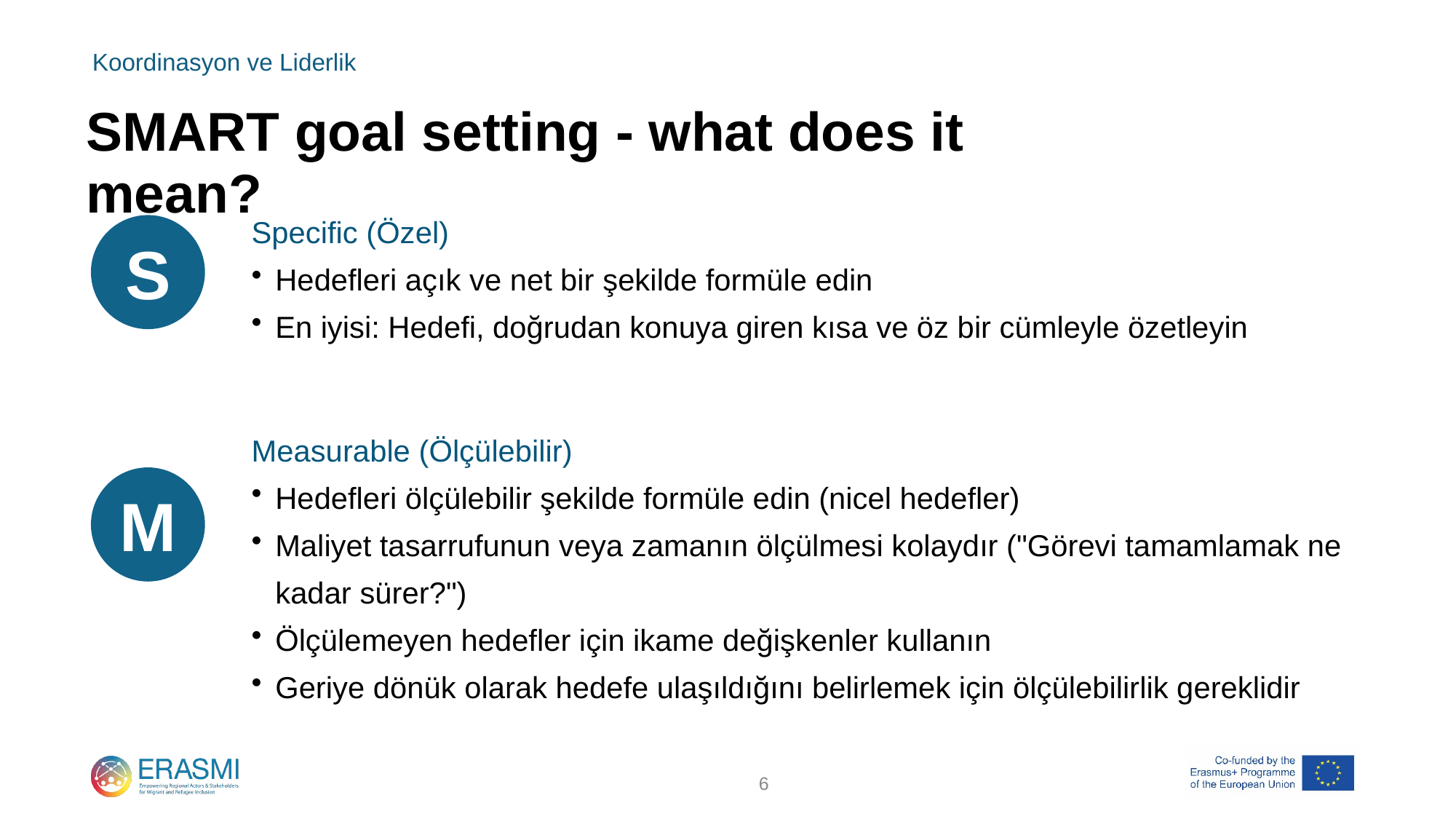

# SMART goal setting - what does it mean?
Specific (Özel)
Hedefleri açık ve net bir şekilde formüle edin
En iyisi: Hedefi, doğrudan konuya giren kısa ve öz bir cümleyle özetleyin

S
Measurable (Ölçülebilir)
Hedefleri ölçülebilir şekilde formüle edin (nicel hedefler)
Maliyet tasarrufunun veya zamanın ölçülmesi kolaydır ("Görevi tamamlamak ne kadar sürer?")
Ölçülemeyen hedefler için ikame değişkenler kullanın
Geriye dönük olarak hedefe ulaşıldığını belirlemek için ölçülebilirlik gereklidir

M